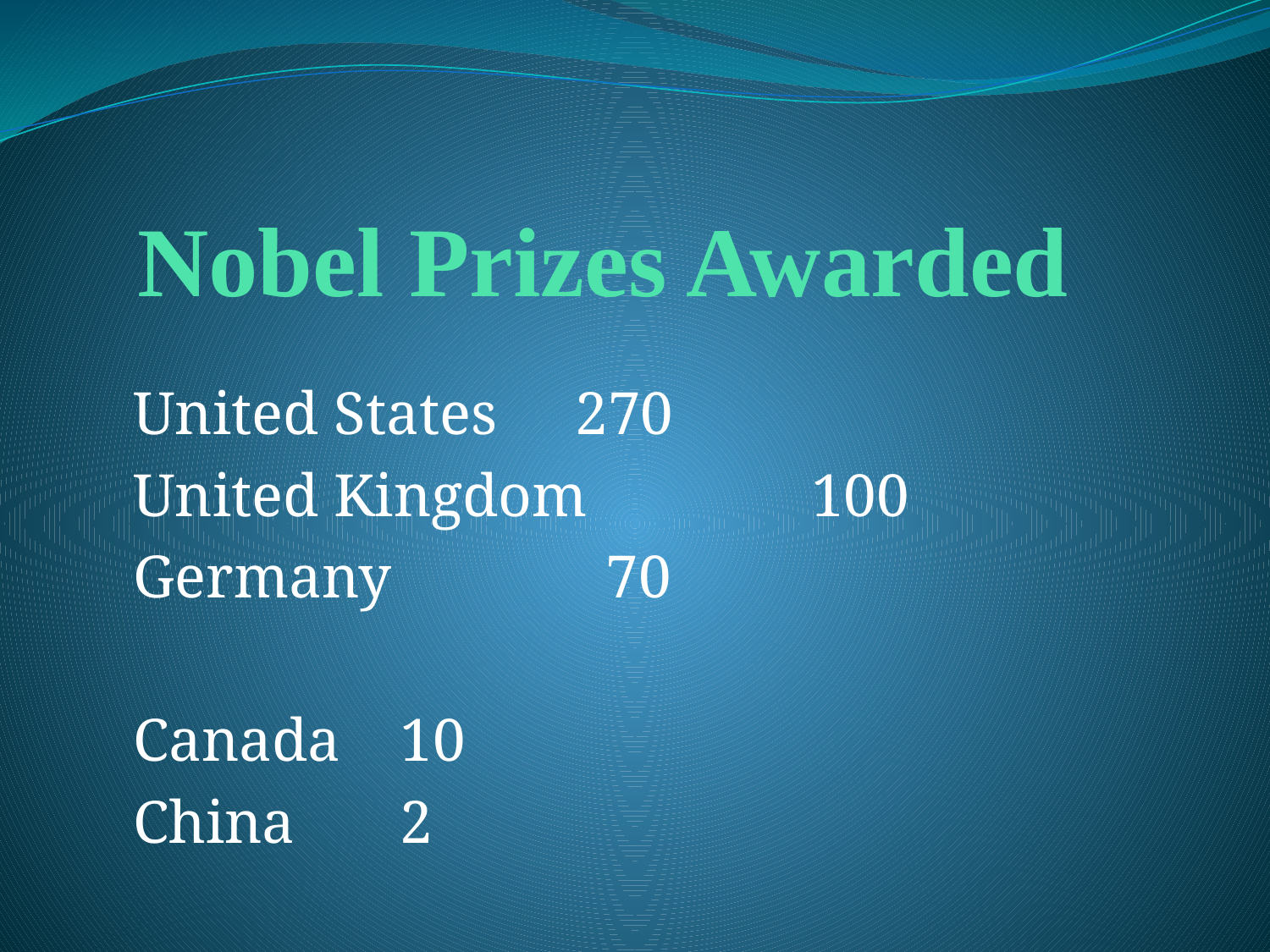

# Nobel Prizes Awarded
United States				270
United Kingdom			 100
Germany				  	  70

Canada					   10
China					   2